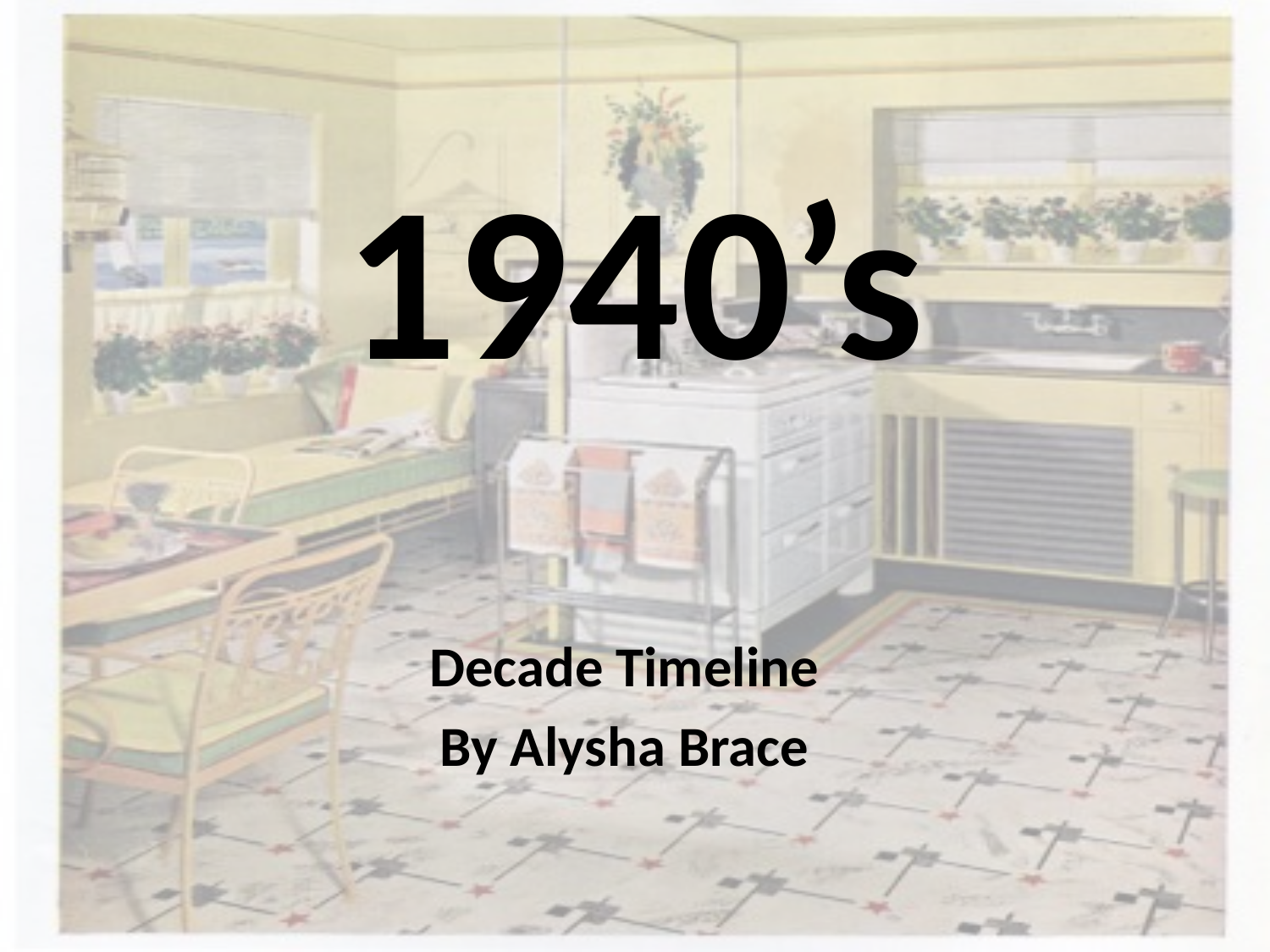

# 1940’s
Decade Timeline
By Alysha Brace